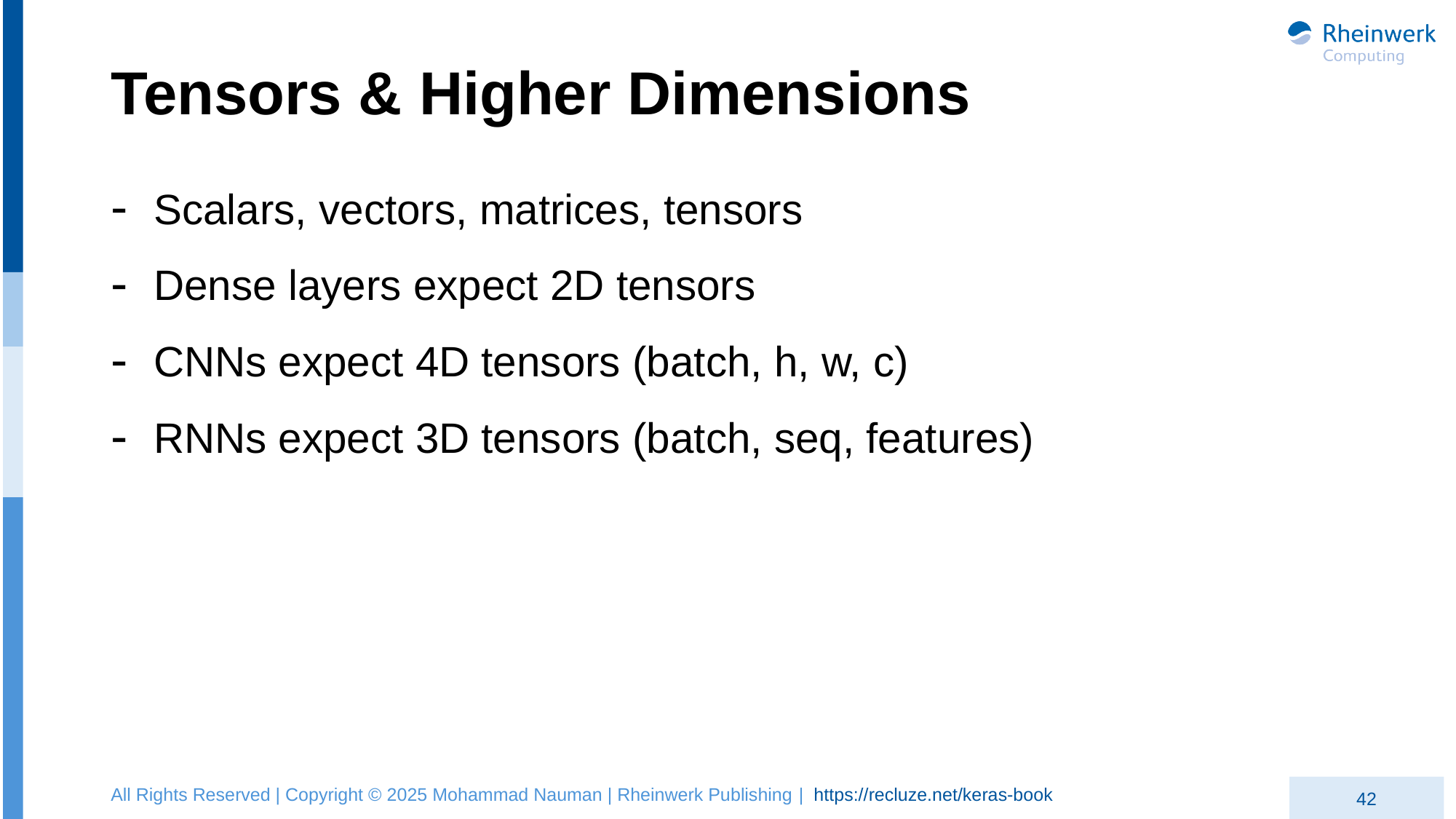

# Tensors & Higher Dimensions
Scalars, vectors, matrices, tensors
Dense layers expect 2D tensors
CNNs expect 4D tensors (batch, h, w, c)
RNNs expect 3D tensors (batch, seq, features)